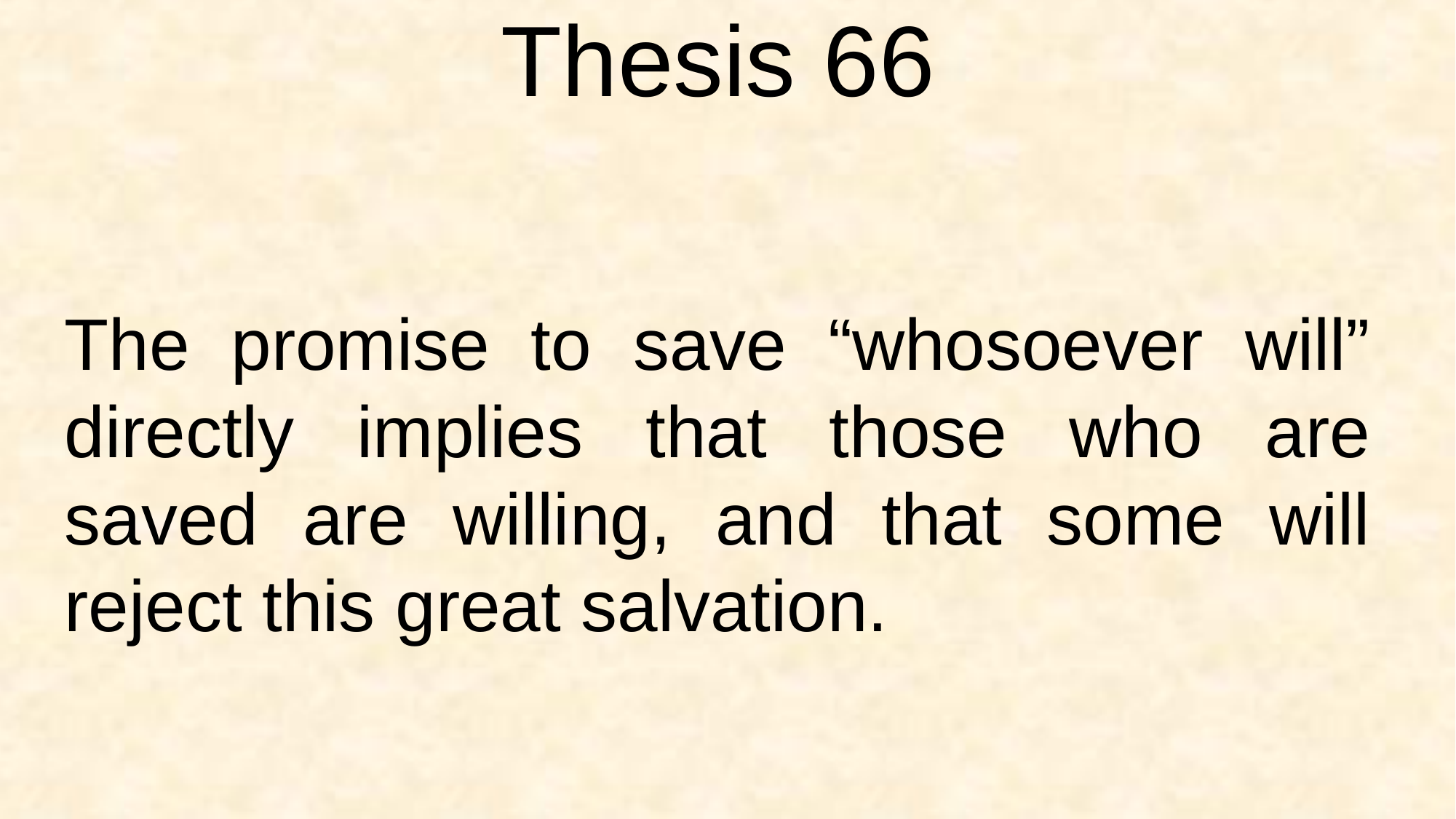

Thesis 66

The promise to save “whosoever will” directly implies that those who are saved are willing, and that some will reject this great salvation.